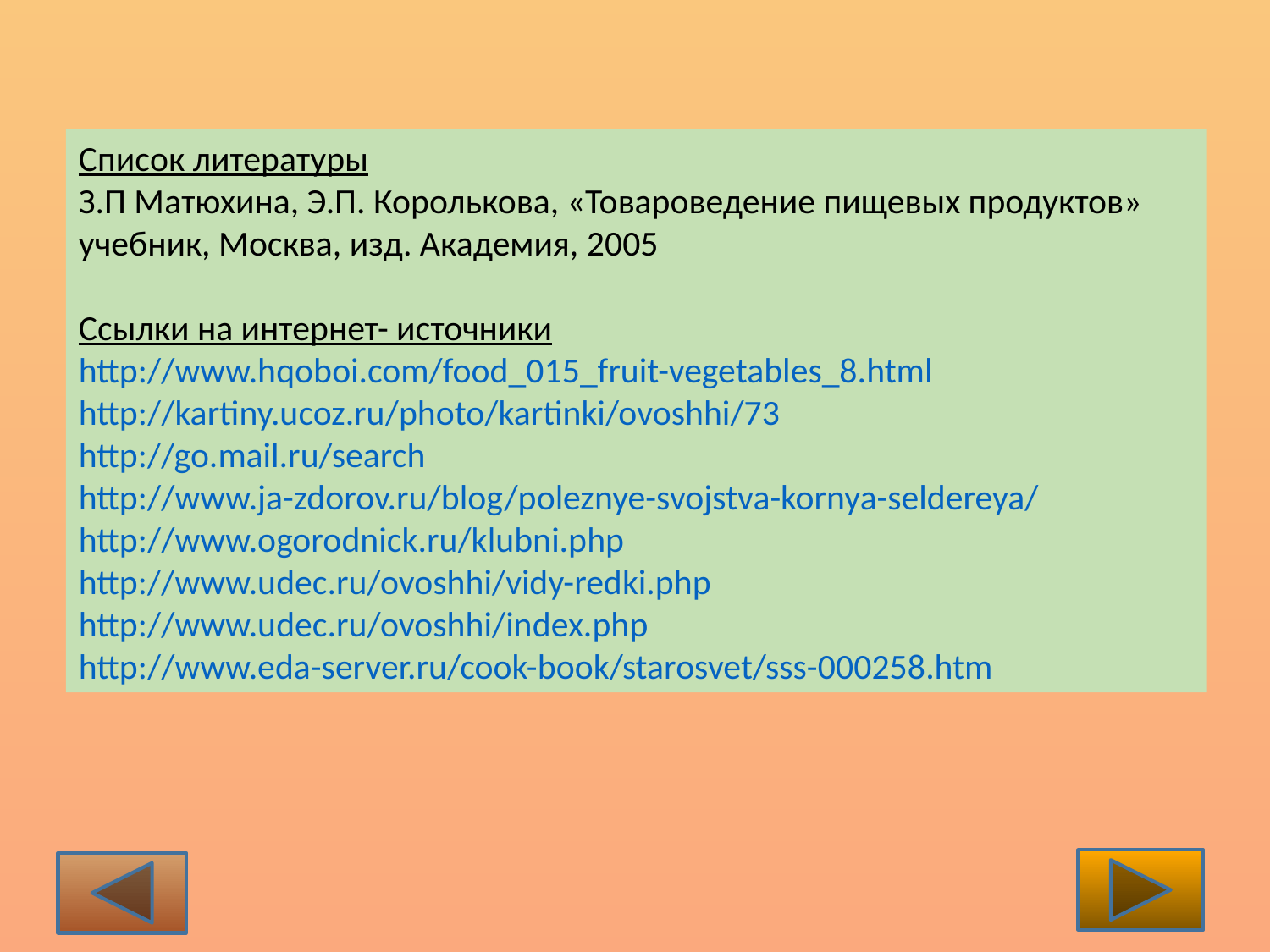

Список литературы
З.П Матюхина, Э.П. Королькова, «Товароведение пищевых продуктов» учебник, Москва, изд. Академия, 2005

Ссылки на интернет- источники
http://www.hqoboi.com/food_015_fruit-vegetables_8.html
http://kartiny.ucoz.ru/photo/kartinki/ovoshhi/73
http://go.mail.ru/search
http://www.ja-zdorov.ru/blog/poleznye-svojstva-kornya-seldereya/
http://www.ogorodnick.ru/klubni.php
http://www.udec.ru/ovoshhi/vidy-redki.php
http://www.udec.ru/ovoshhi/index.php
http://www.eda-server.ru/cook-book/starosvet/sss-000258.htm

12